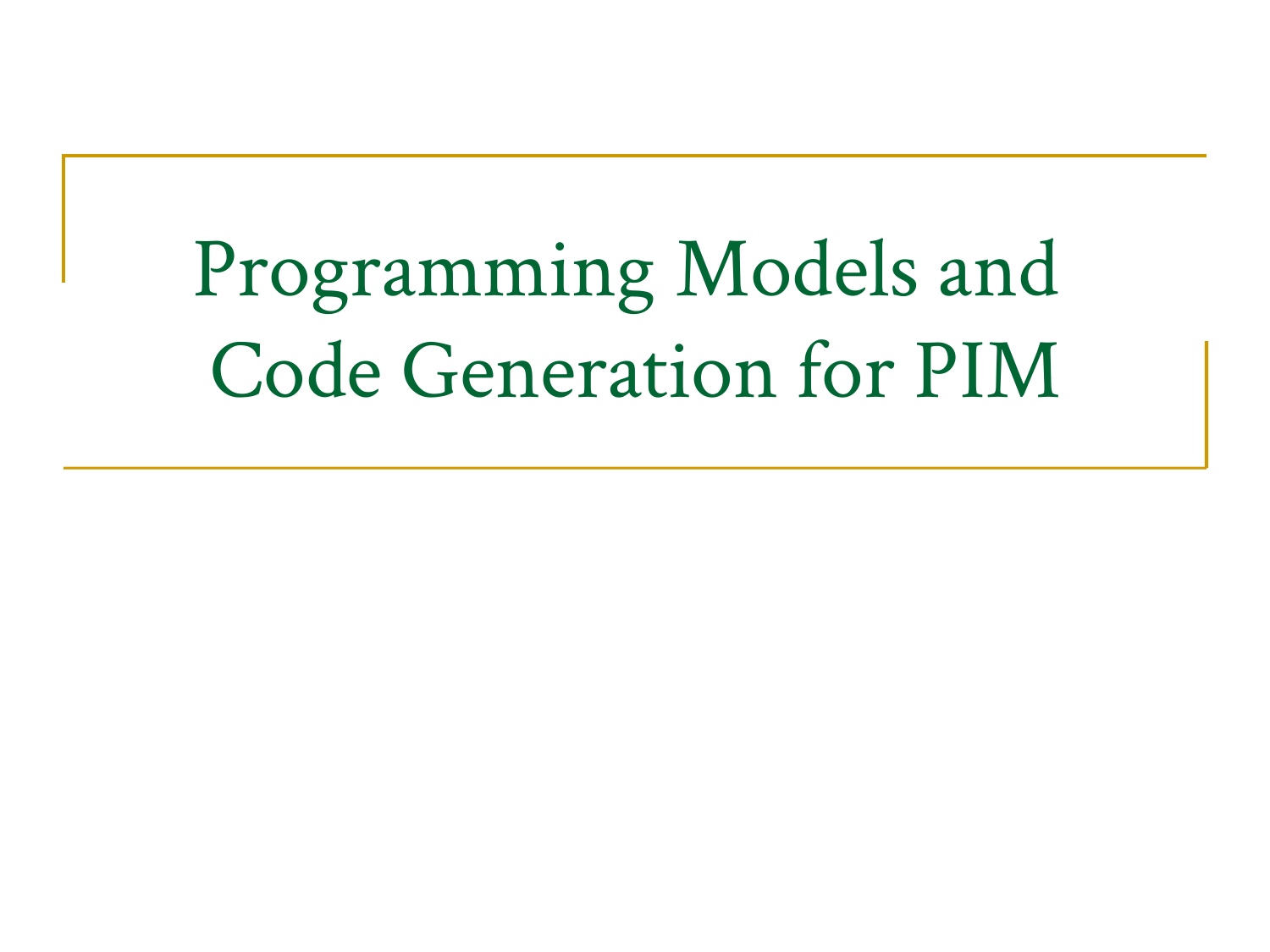

# Programming Models and Code Generation for PIM